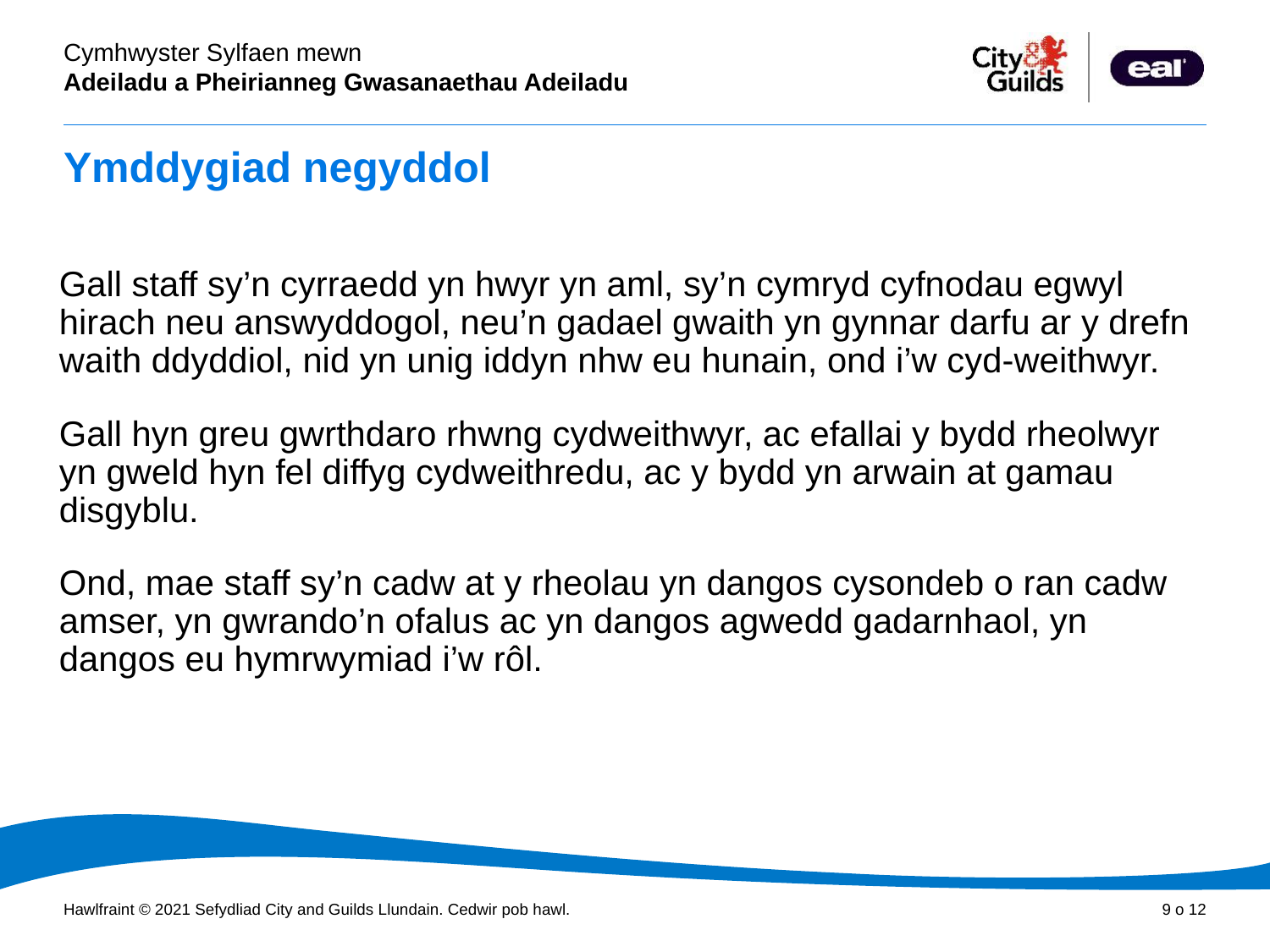

# Ymddygiad negyddol
Gall staff sy’n cyrraedd yn hwyr yn aml, sy’n cymryd cyfnodau egwyl hirach neu answyddogol, neu’n gadael gwaith yn gynnar darfu ar y drefn waith ddyddiol, nid yn unig iddyn nhw eu hunain, ond i’w cyd-weithwyr.
Gall hyn greu gwrthdaro rhwng cydweithwyr, ac efallai y bydd rheolwyr yn gweld hyn fel diffyg cydweithredu, ac y bydd yn arwain at gamau disgyblu.
Ond, mae staff sy’n cadw at y rheolau yn dangos cysondeb o ran cadw amser, yn gwrando’n ofalus ac yn dangos agwedd gadarnhaol, yn dangos eu hymrwymiad i’w rôl.